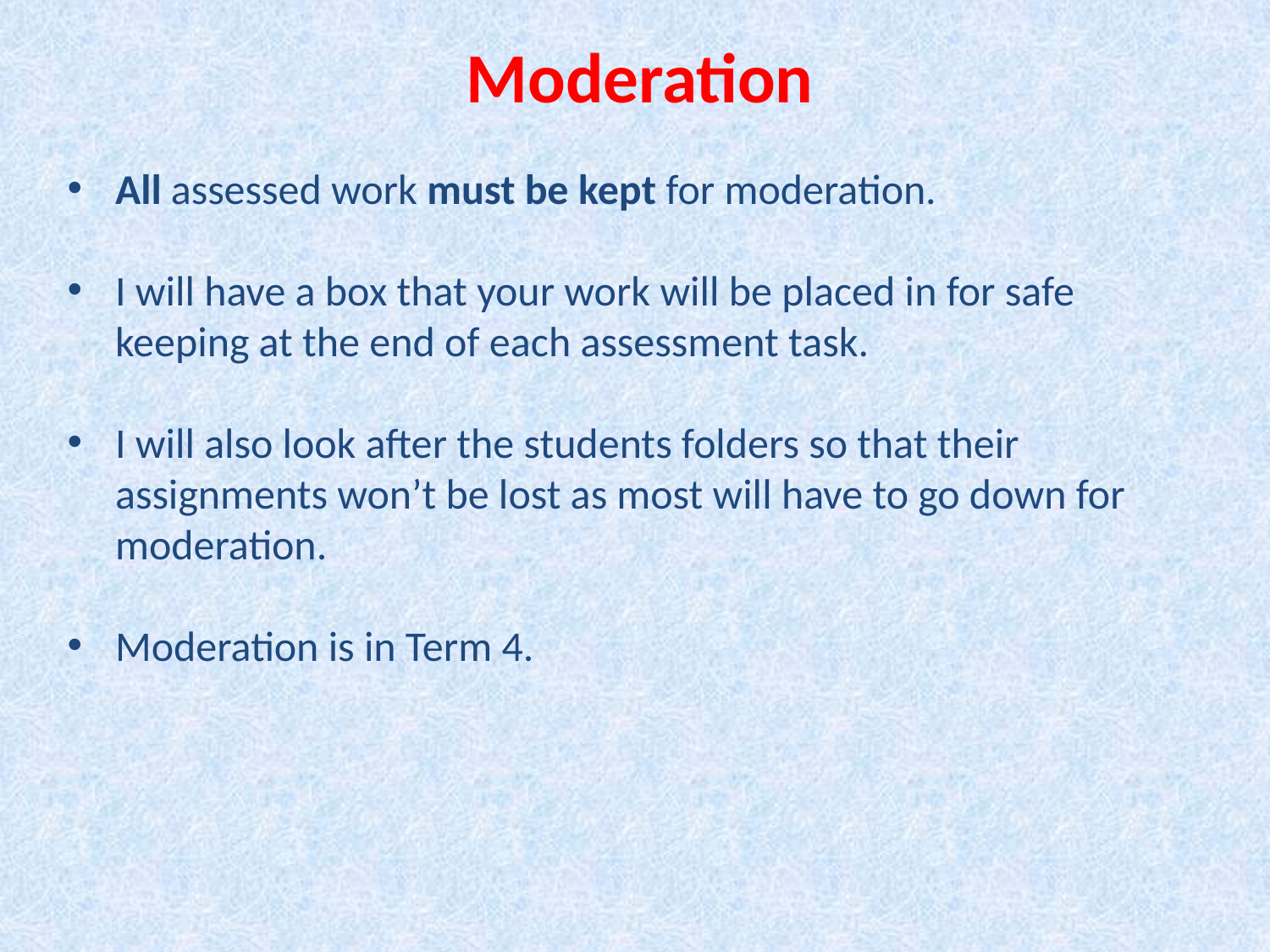

Moderation
All assessed work must be kept for moderation.

I will have a box that your work will be placed in for safe keeping at the end of each assessment task.

I will also look after the students folders so that their assignments won’t be lost as most will have to go down for moderation.

Moderation is in Term 4.